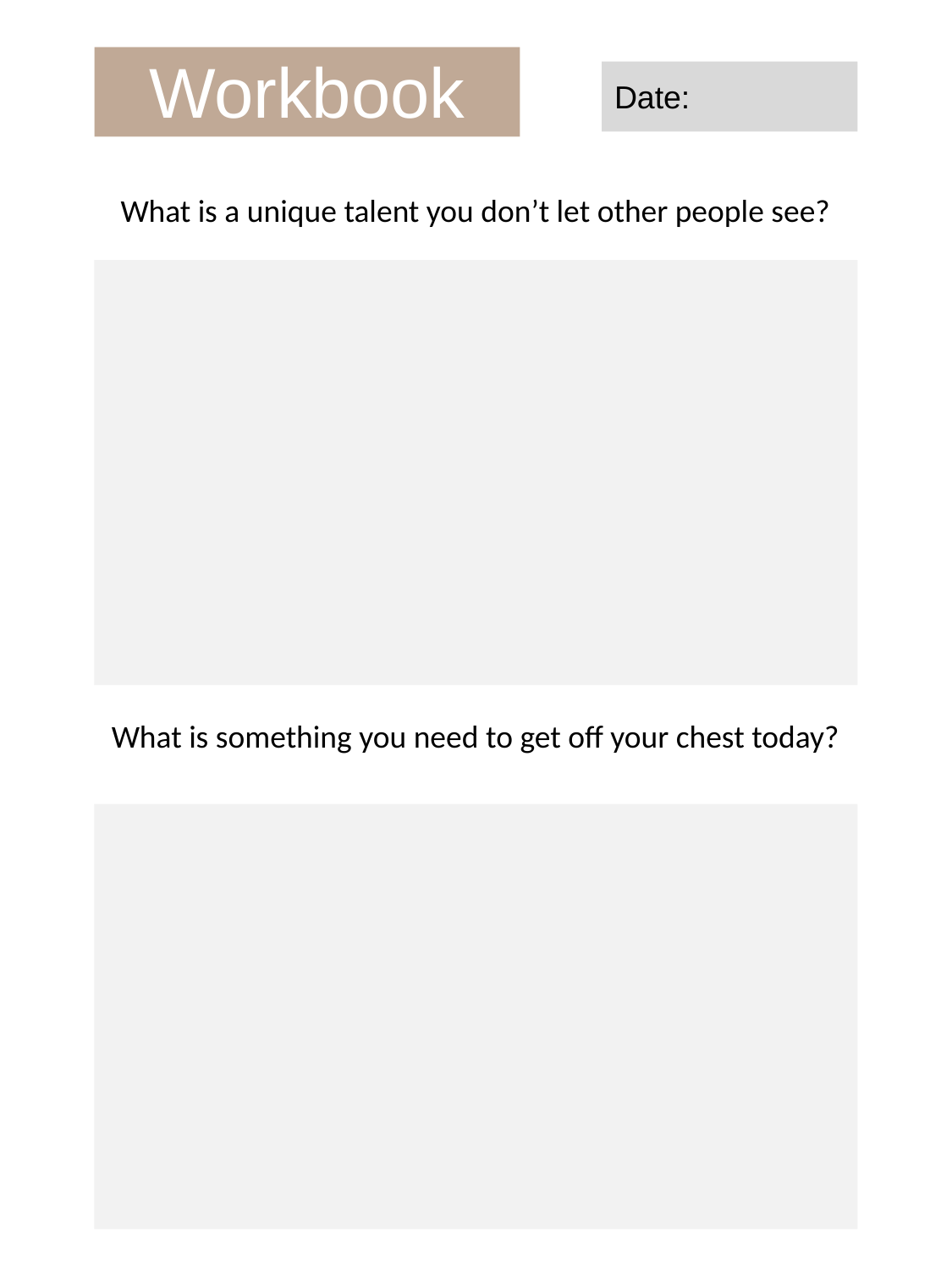

Workbook

Date:
What is a unique talent you don’t let other people see?

What is something you need to get off your chest today?